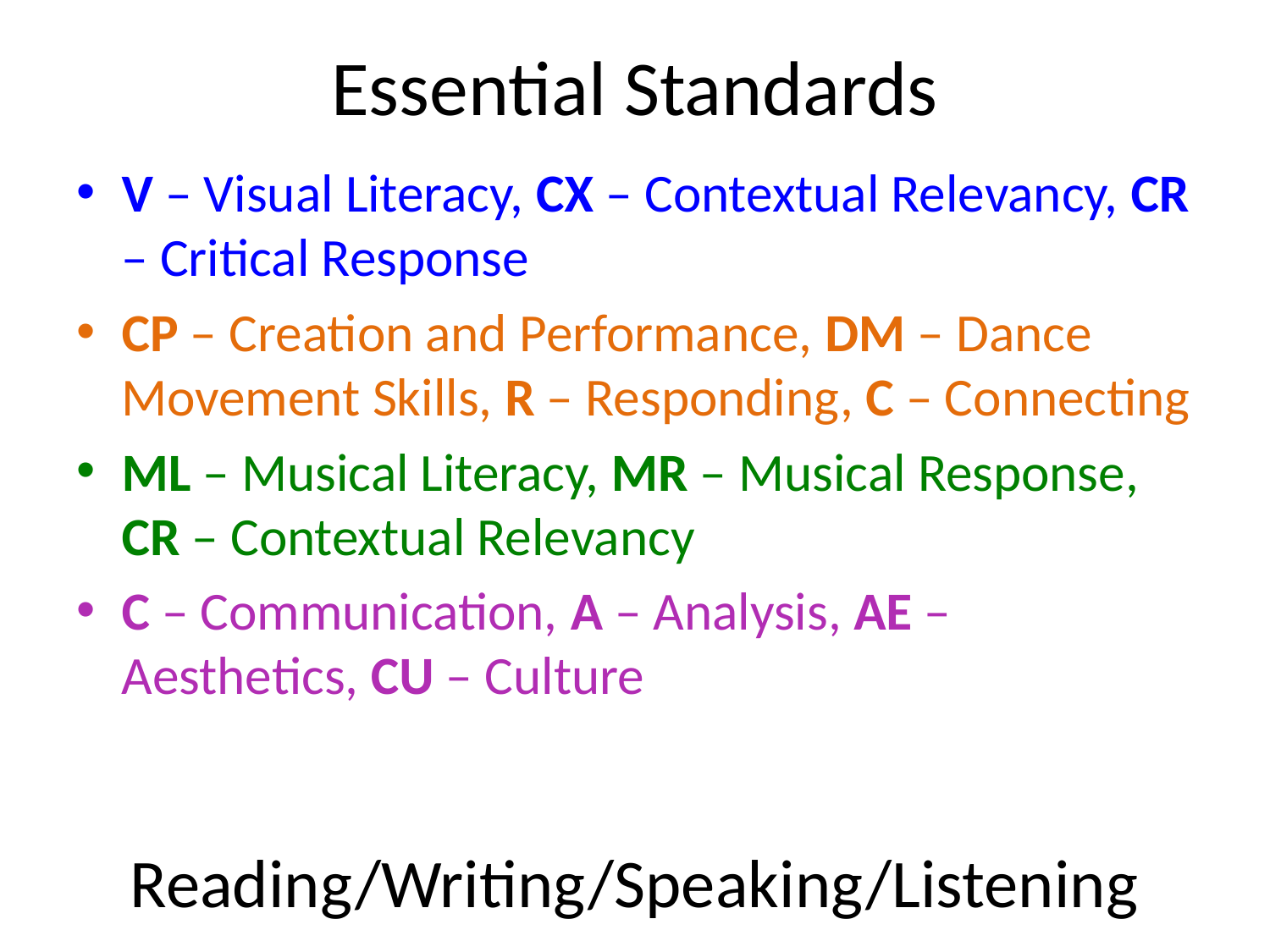

# Essential Standards
V – Visual Literacy, CX – Contextual Relevancy, CR – Critical Response
CP – Creation and Performance, DM – Dance Movement Skills, R – Responding, C – Connecting
ML – Musical Literacy, MR – Musical Response, CR – Contextual Relevancy
C – Communication, A – Analysis, AE – Aesthetics, CU – Culture
Reading/Writing/Speaking/Listening